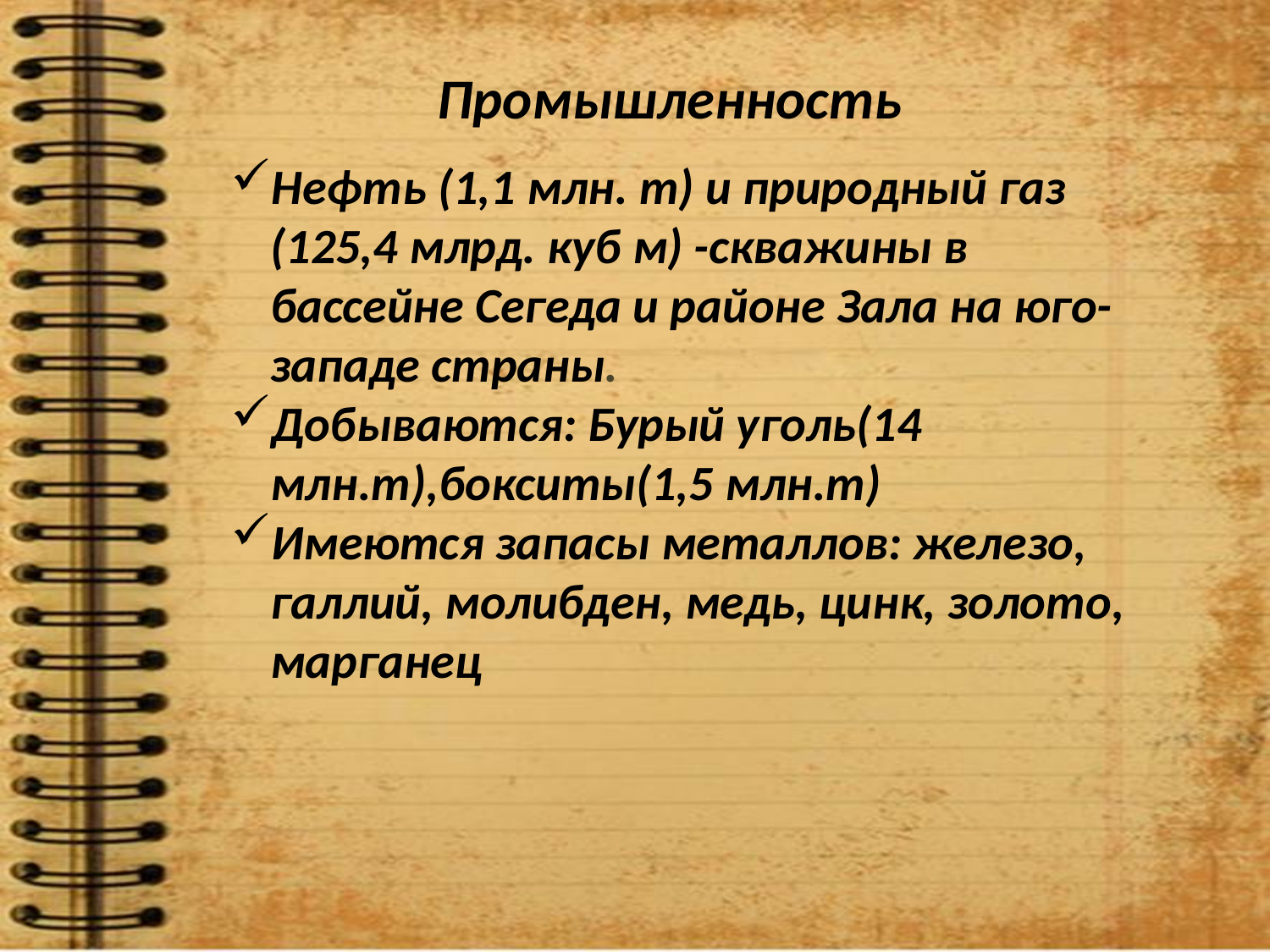

Промышленность
Нефть (1,1 млн. т) и природный газ (125,4 млрд. куб м) -скважины в бассейне Сегеда и районе Зала на юго-западе страны.
Добываются: Бурый уголь(14 млн.т),бокситы(1,5 млн.т)
Имеются запасы металлов: железо, галлий, молибден, медь, цинк, золото, марганец